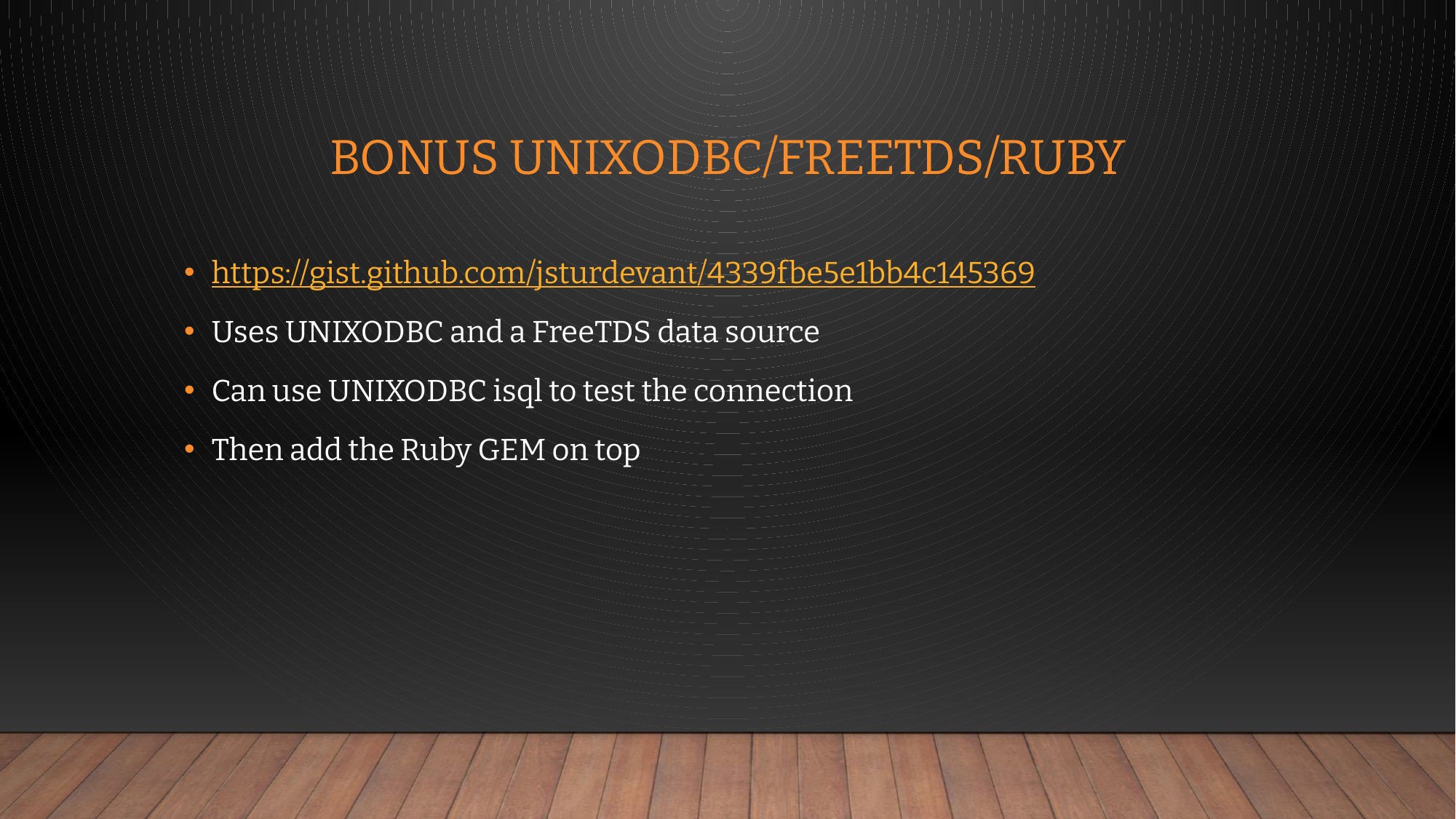

# BONUS UNIXODBC/FREETDS/RUBY
https://gist.github.com/jsturdevant/4339fbe5e1bb4c145369
Uses UNIXODBC and a FreeTDS data source
Can use UNIXODBC isql to test the connection
Then add the Ruby GEM on top